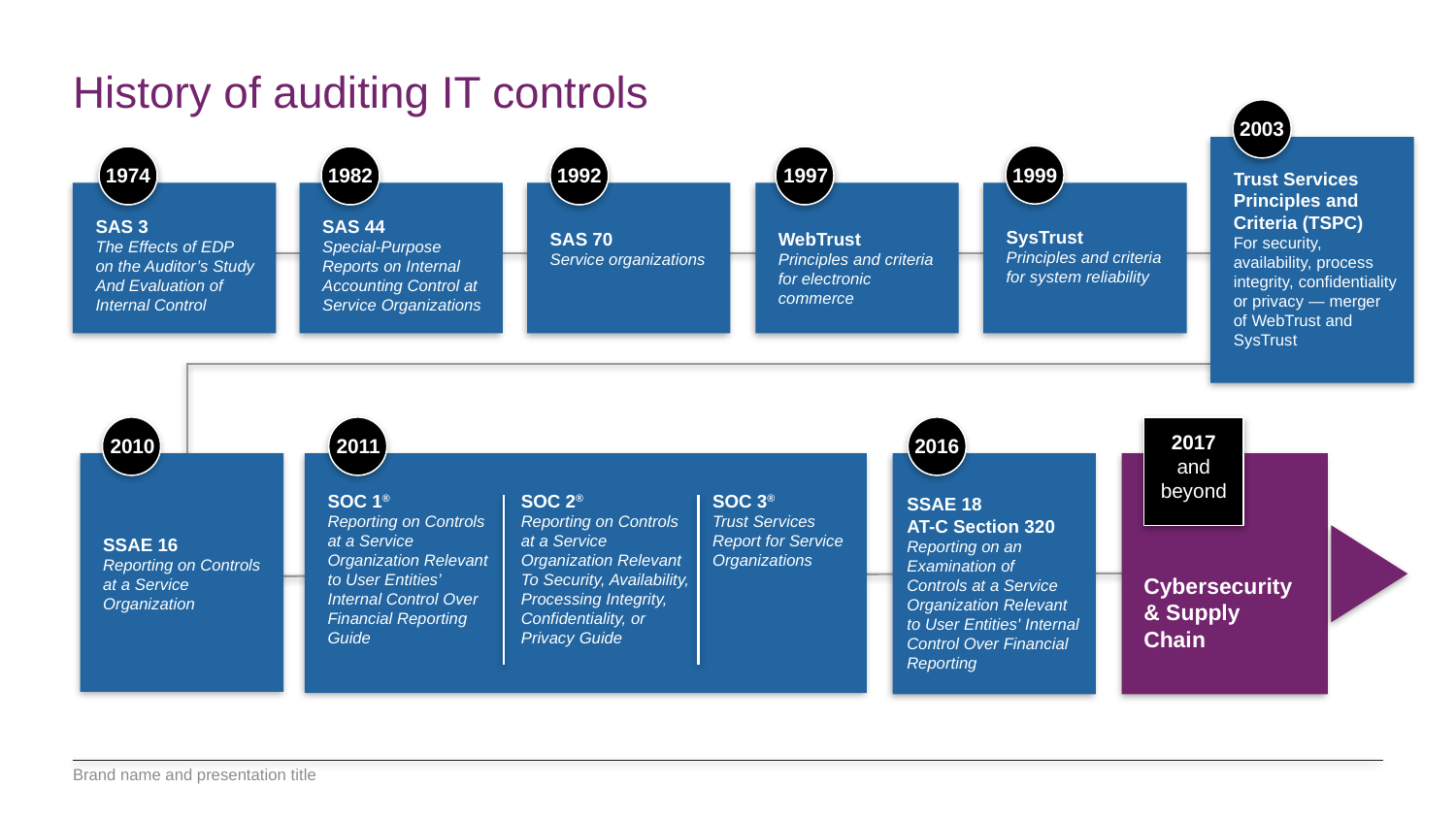

# History of auditing IT controls

2003

Trust Services Principles and Criteria (TSPC)
For security, availability, process integrity, confidentiality or privacy — merger
of WebTrust and SysTrust

1999

SysTrust
Principles and criteria for system reliability

1974

1982

SAS 44
Special-Purpose Reports on Internal Accounting Control at Service Organizations

1992

SAS 70
Service organizations

1997

WebTrust
Principles and criteria for electronic commerce

SAS 3
The Effects of EDP
on the Auditor’s Study And Evaluation of Internal Control

2010

2011

2016

SSAE 18
AT-C Section 320
Reporting on an Examination of
Controls at a Service Organization Relevant to User Entities' Internal Control Over Financial Reporting

2017
and
beyond

SOC 1®
Reporting on Controls at a Service Organization Relevant to User Entities’ Internal Control Over Financial Reporting Guide
SOC 2®
Reporting on Controls at a Service Organization Relevant
To Security, Availability, Processing Integrity, Confidentiality, or Privacy Guide
SOC 3®
Trust Services
Report for Service Organizations
SSAE 16
Reporting on Controls at a Service Organization

Cybersecurity
& Supply Chain
Brand name and presentation title